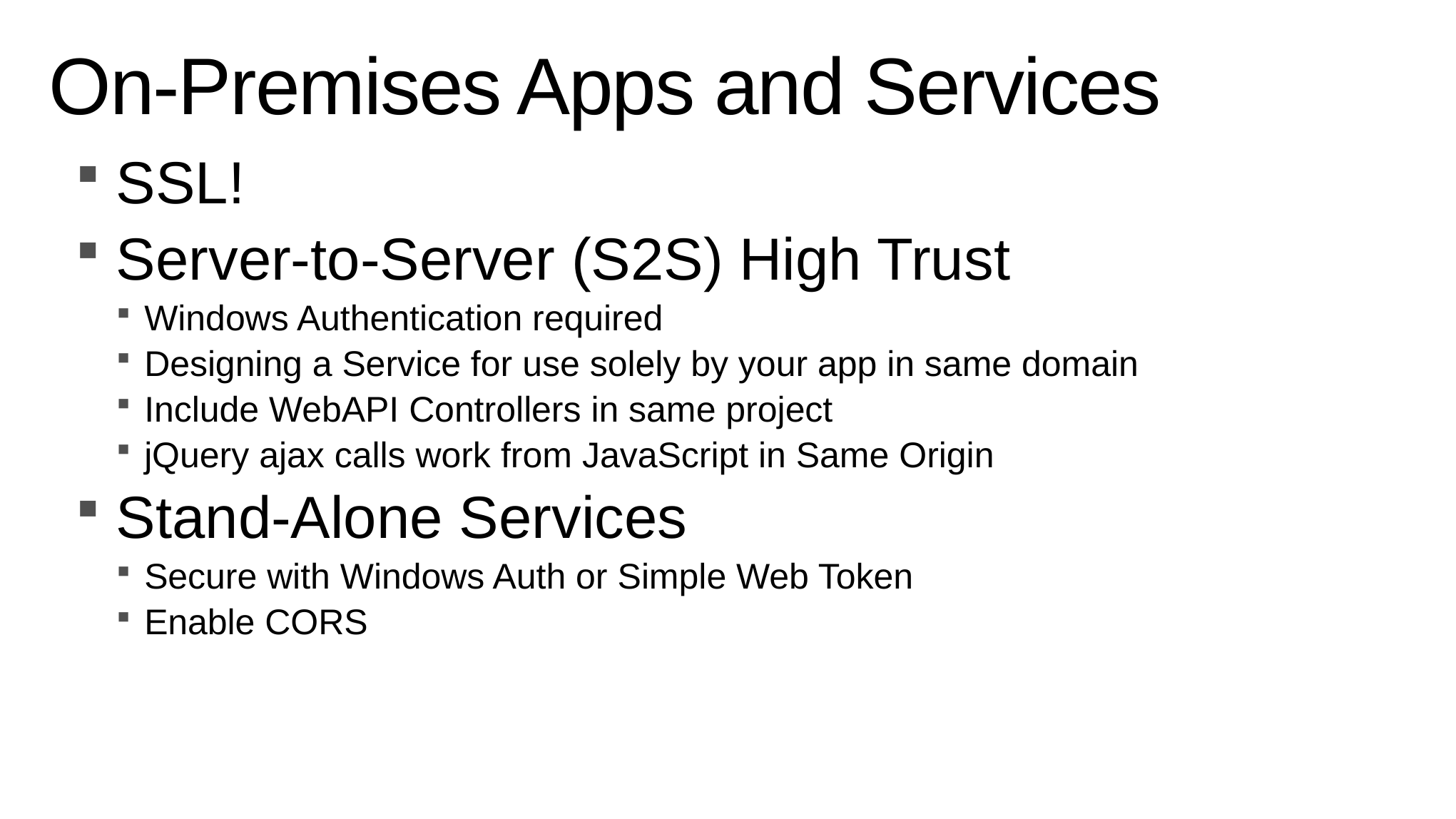

# On-Premises Apps and Services
SSL!
Server-to-Server (S2S) High Trust
Windows Authentication required
Designing a Service for use solely by your app in same domain
Include WebAPI Controllers in same project
jQuery ajax calls work from JavaScript in Same Origin
Stand-Alone Services
Secure with Windows Auth or Simple Web Token
Enable CORS